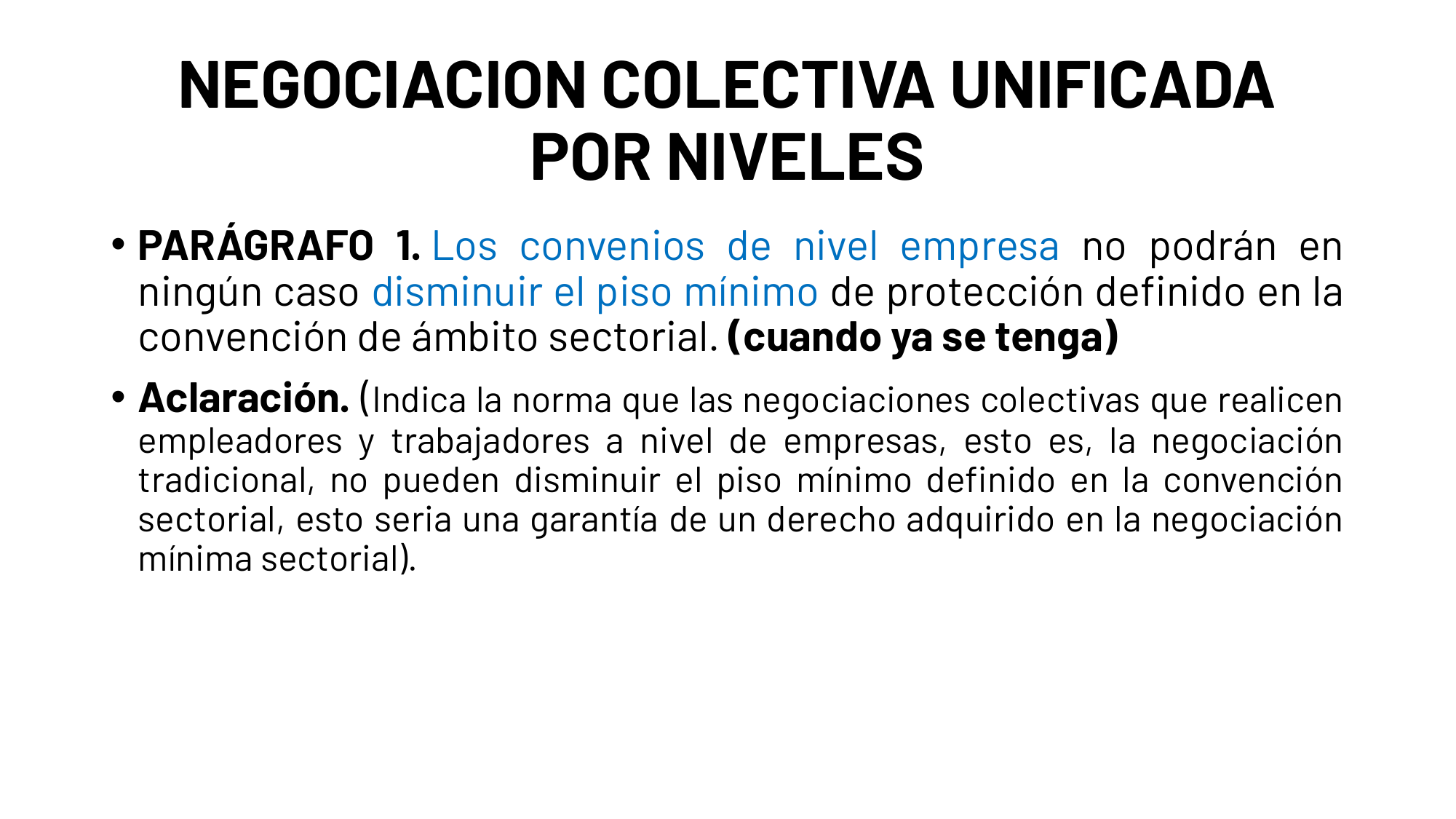

# NEGOCIACION COLECTIVA UNIFICADA POR NIVELES
PARÁGRAFO 1. Los convenios de nivel empresa no podrán en ningún caso disminuir el piso mínimo de protección definido en la convención de ámbito sectorial. (cuando ya se tenga)
Aclaración. (Indica la norma que las negociaciones colectivas que realicen empleadores y trabajadores a nivel de empresas, esto es, la negociación tradicional, no pueden disminuir el piso mínimo definido en la convención sectorial, esto seria una garantía de un derecho adquirido en la negociación mínima sectorial).